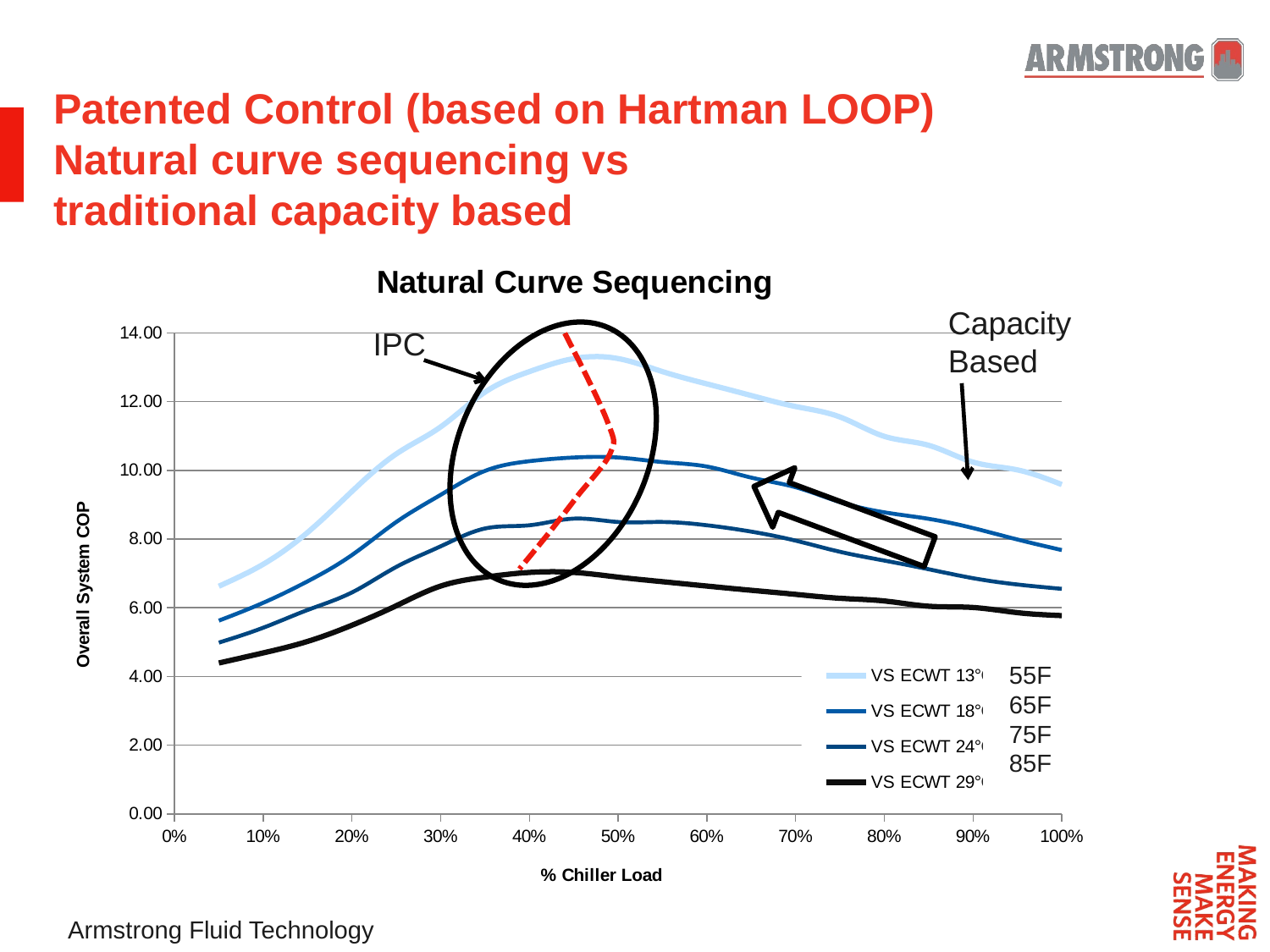

Patented Control (based on Hartman LOOP) Natural curve sequencing vs
traditional capacity based

### Chart: Natural Curve Sequencing

| Category | VS ECWT 13°C | VS ECWT 18°C | VS ECWT 24°C | VS ECWT 29°C |
|---|---|---|---|---|
Capacity
Based

IPC

55F
65F
75F
85F